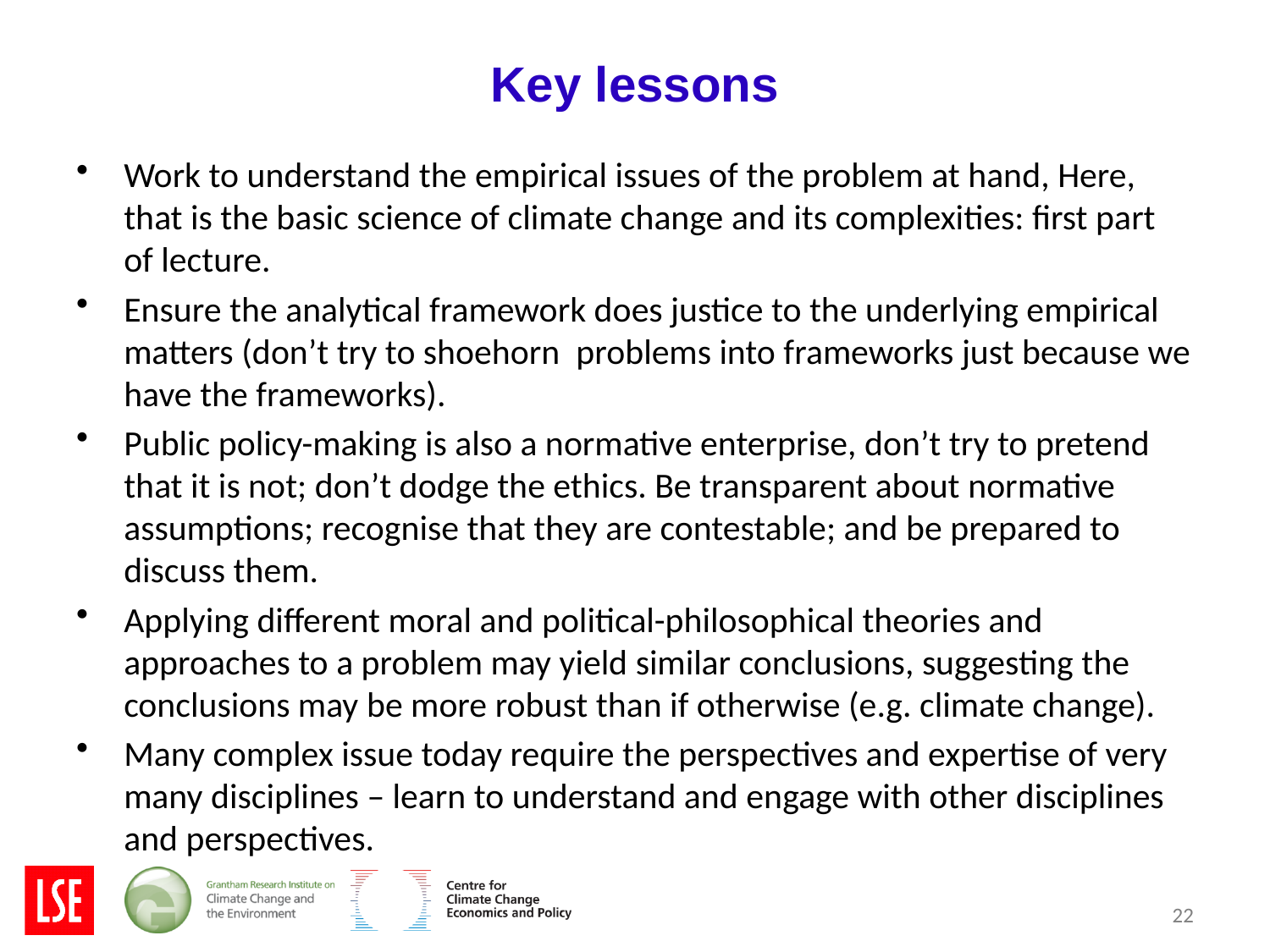

# Key lessons
Work to understand the empirical issues of the problem at hand, Here, that is the basic science of climate change and its complexities: first part of lecture.
Ensure the analytical framework does justice to the underlying empirical matters (don’t try to shoehorn  problems into frameworks just because we have the frameworks).
Public policy-making is also a normative enterprise, don’t try to pretend that it is not; don’t dodge the ethics. Be transparent about normative assumptions; recognise that they are contestable; and be prepared to discuss them.
Applying different moral and political-philosophical theories and approaches to a problem may yield similar conclusions, suggesting the conclusions may be more robust than if otherwise (e.g. climate change).
Many complex issue today require the perspectives and expertise of very many disciplines – learn to understand and engage with other disciplines and perspectives.